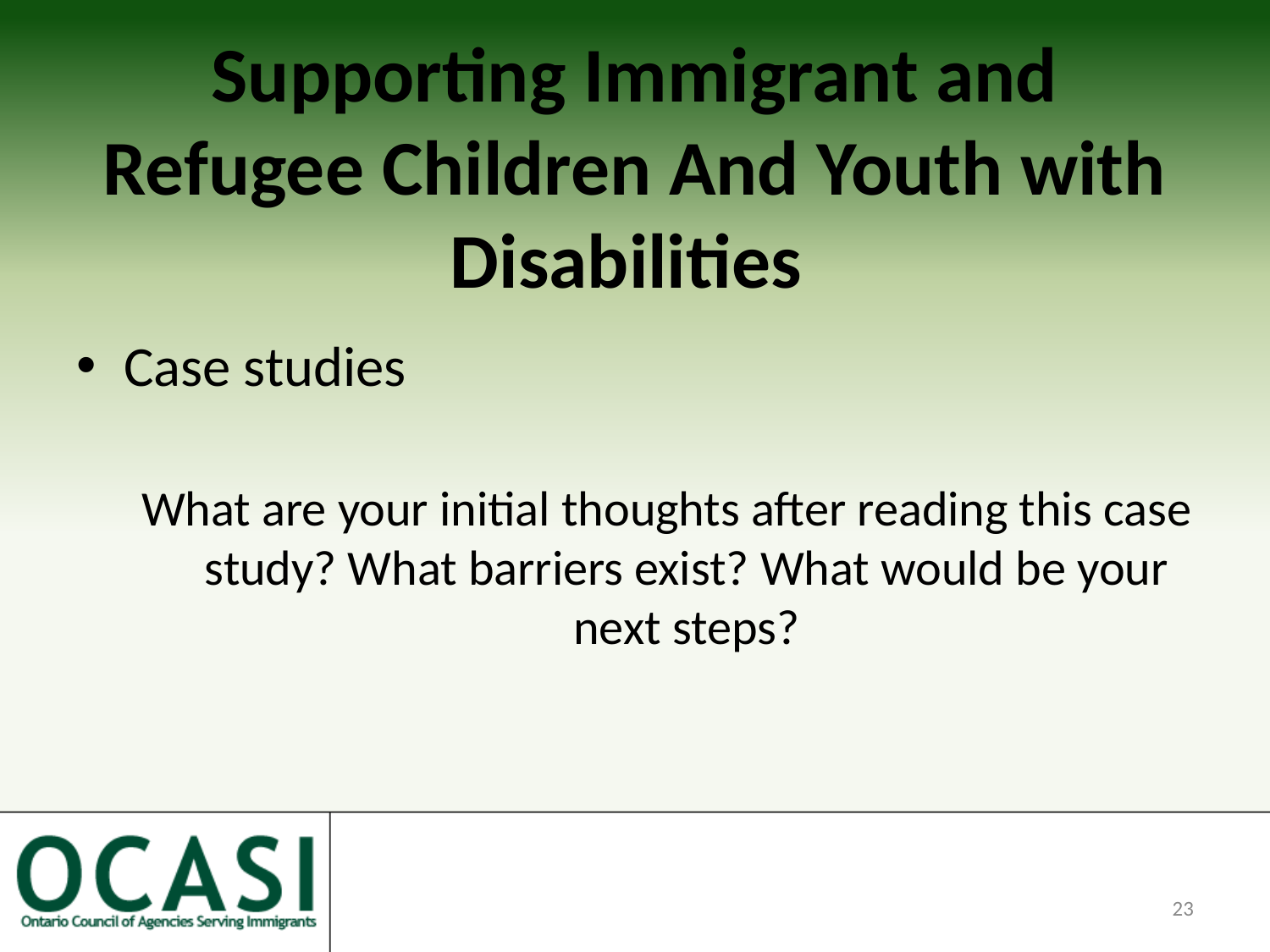

# Supporting Immigrant and Refugee Children And Youth with Disabilities
Case studies

What are your initial thoughts after reading this case study? What barriers exist? What would be your next steps?

23